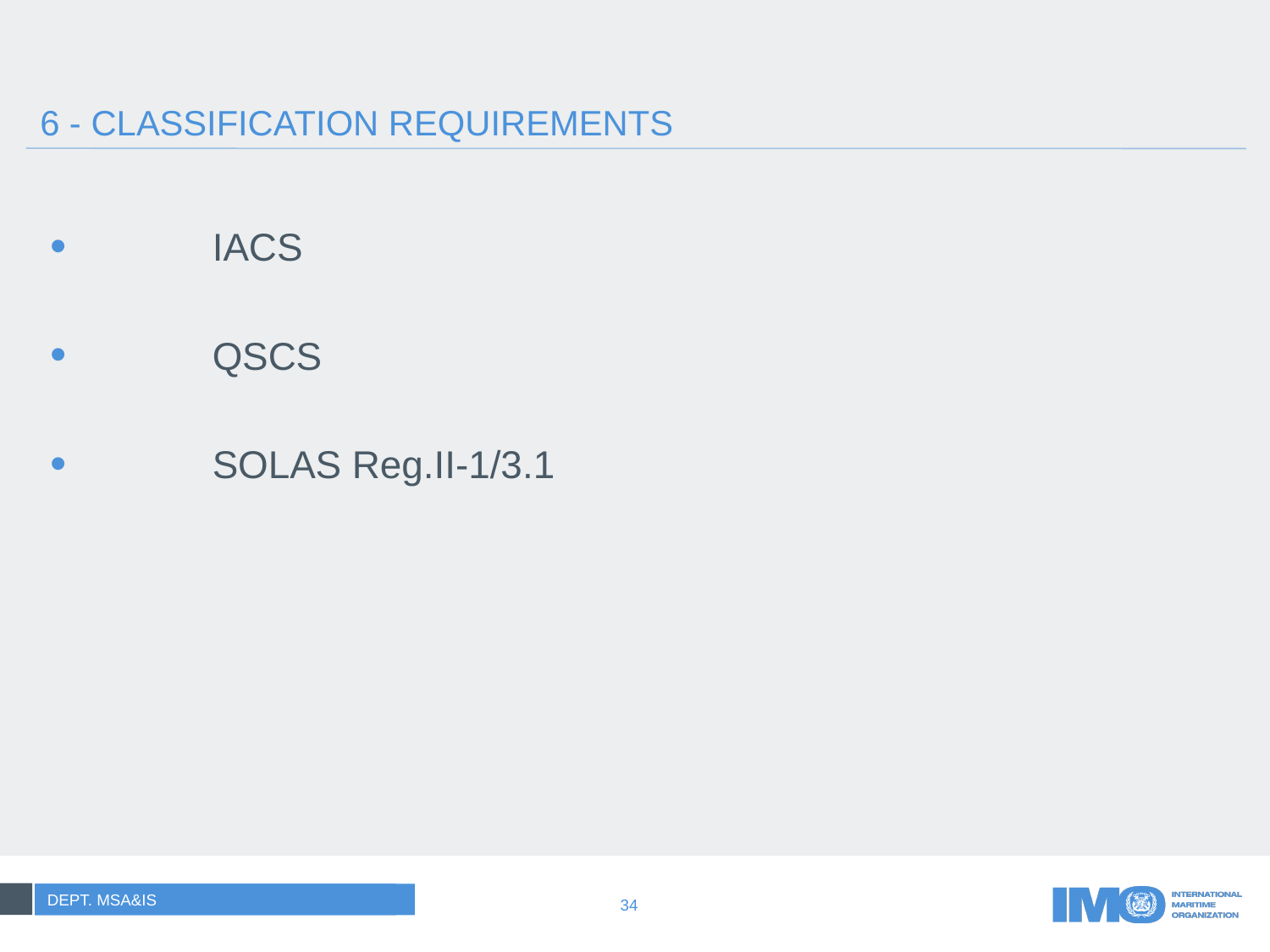

# 6 - CLASSIFICATION REQUIREMENTS
 	IACS

 	QSCS

 	SOLAS Reg.II-1/3.1